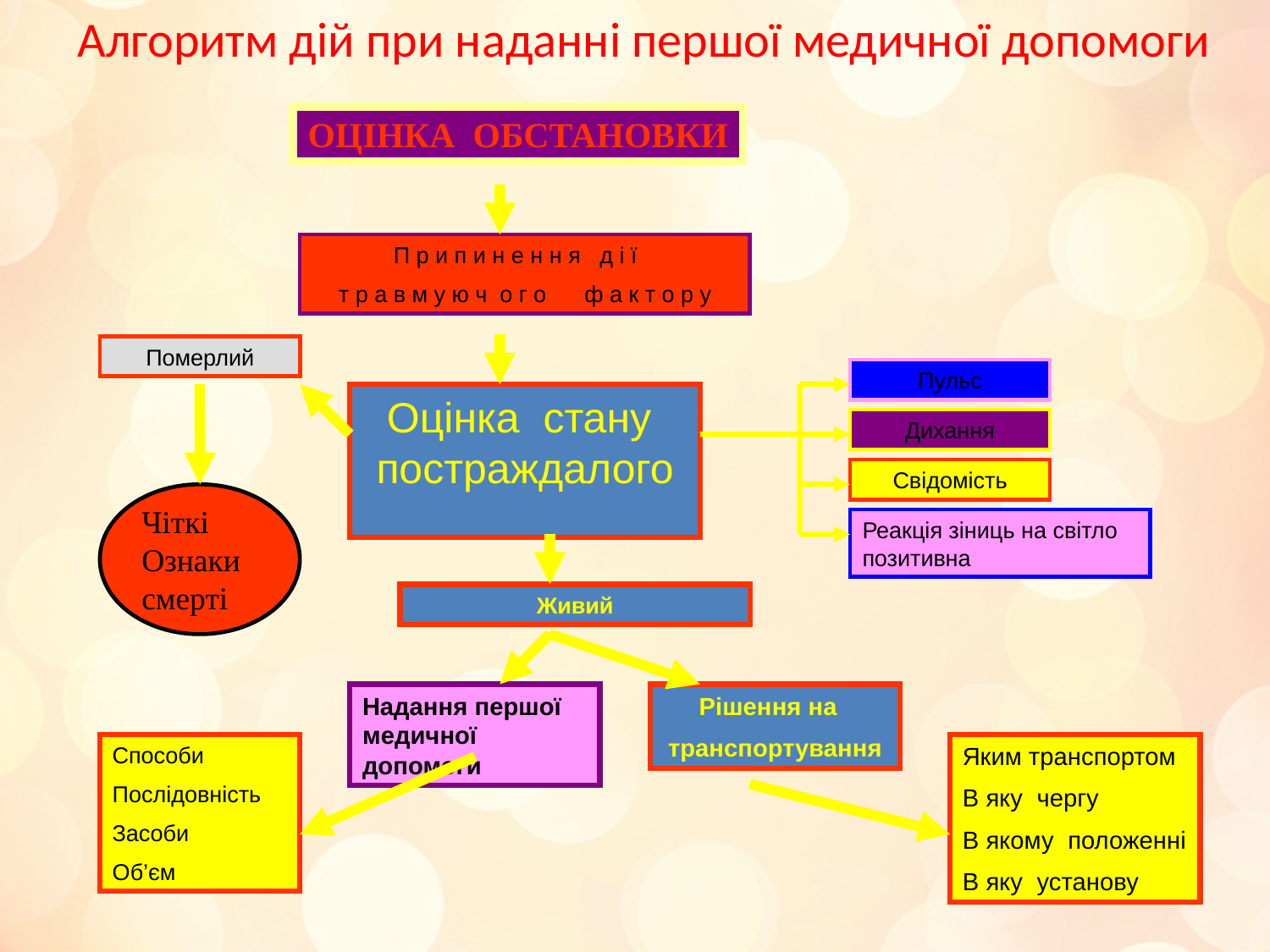

Алгоритм дій при наданні першої медичної допомоги
ОЦІНКА  ОБСТАНОВКИ

П р и п и н е н н я   д і ї
т р а в м у ю ч  о г о      ф а к т о р у

Померлий
Пульс

Оцінка  стану  постраждалого

Дихання

Свідомість
Чіткі
Ознаки
смерті

Реакція зіниць на світло позитивна

Живий

Надання першої медичної допомоги
Рішення на
транспортування
Способи
Послідовність
Засоби
Об’єм
Яким транспортом
В яку  чергу
В якому  положенні
В яку  установу